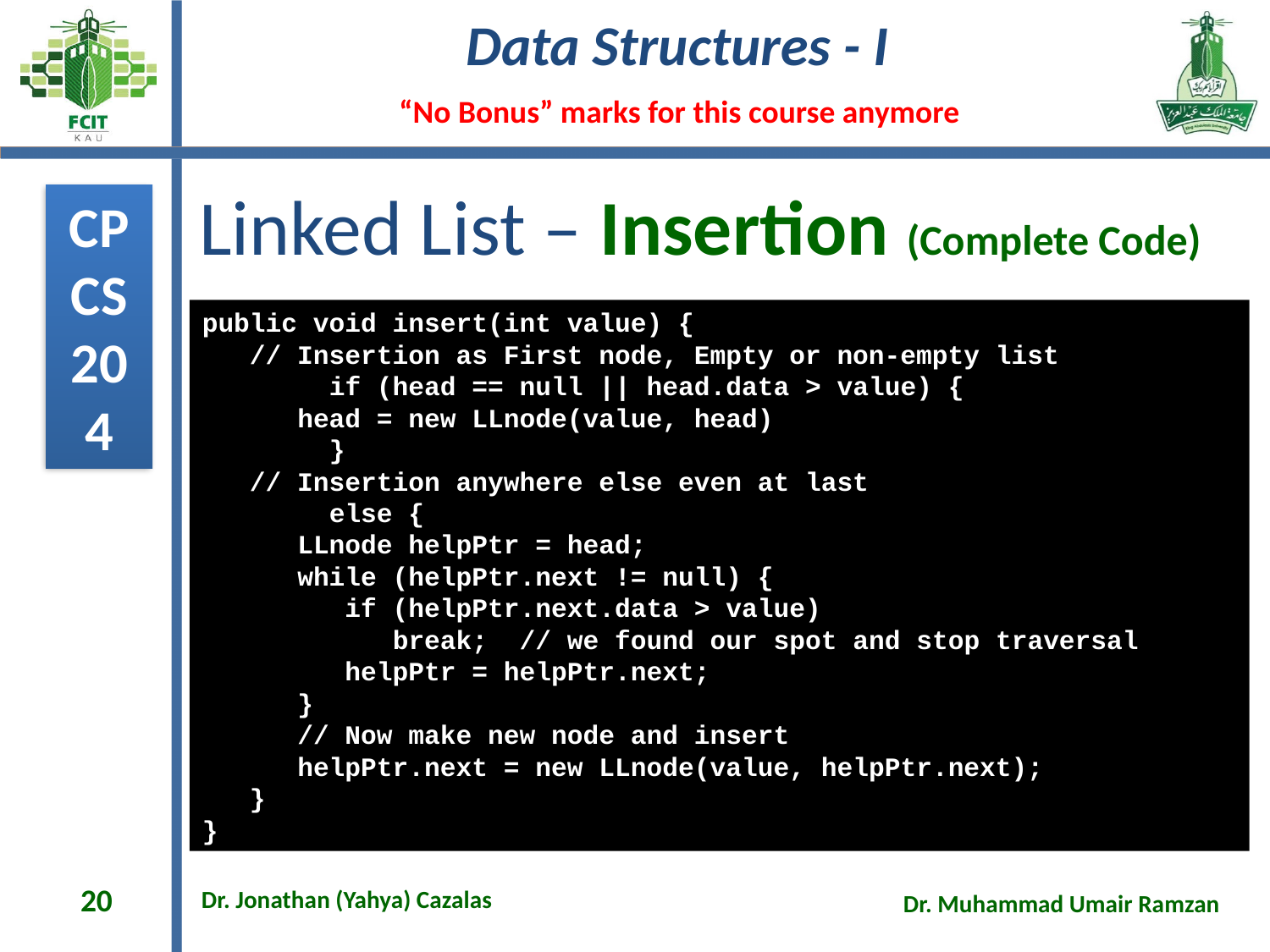

# Linked List – Insertion (Complete Code)

public void insert(int value) {
   // Insertion as First node, Empty or non-empty list
   	if (head == null || head.data > value) {
      head = new LLnode(value, head)
   	}
   // Insertion anywhere else even at last
	else {
      LLnode helpPtr = head;
      while (helpPtr.next != null) {
         if (helpPtr.next.data > value)
            break;  // we found our spot and stop traversal
         helpPtr = helpPtr.next;
      }
      // Now make new node and insert
      helpPtr.next = new LLnode(value, helpPtr.next);
   }
}
20